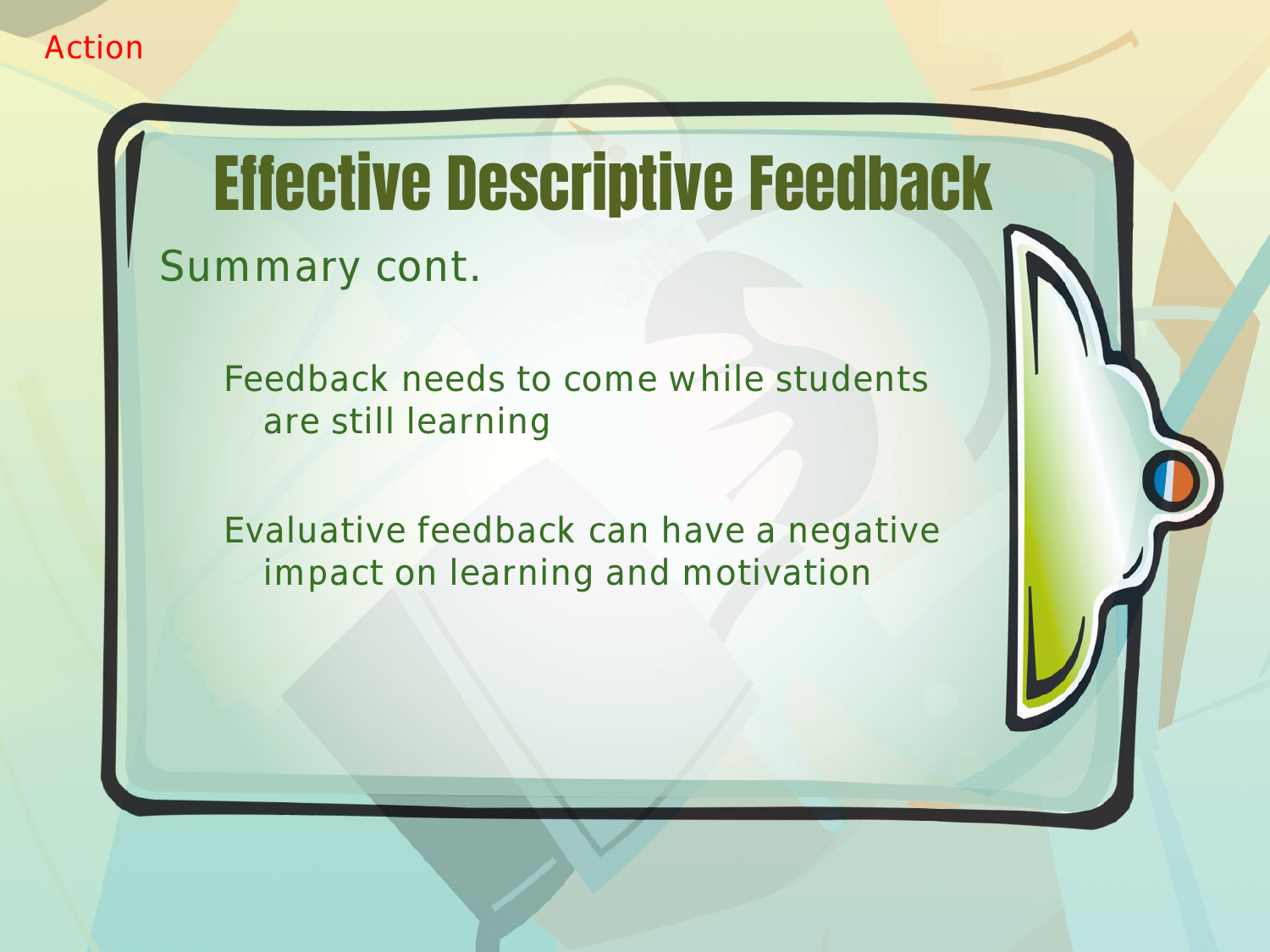

Action
# Effective Descriptive Feedback
Summary cont.

Feedback needs to come while students are still learning

Evaluative feedback can have a negative impact on learning and motivation